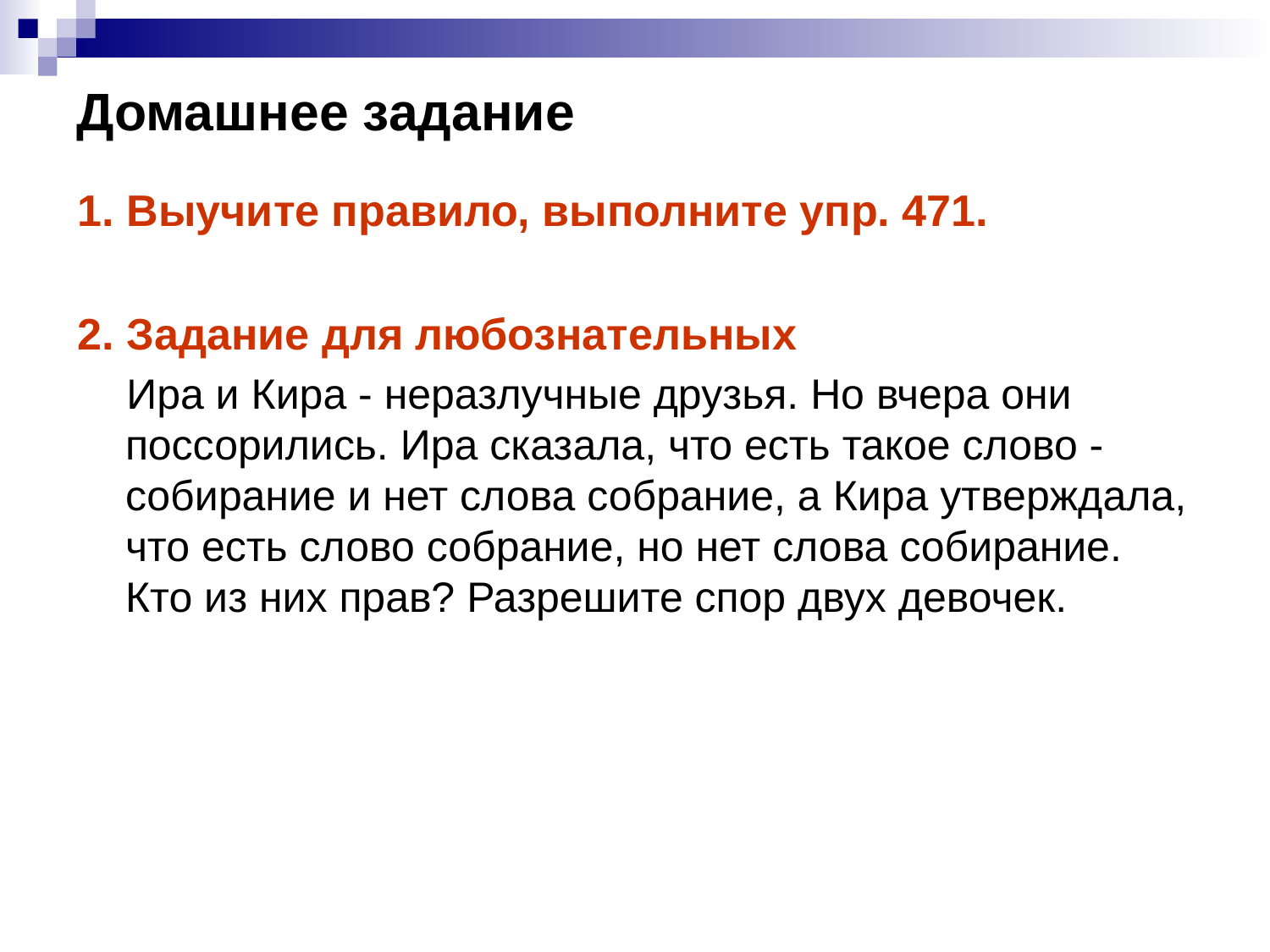

# Домашнее задание
1. Выучите правило, выполните упр. 471.

2. Задание для любознательных
     Ира и Кира - неразлучные друзья. Но вчера они поссорились. Ира сказала, что есть такое слово - собирание и нет слова собрание, а Кира утверждала, что есть слово собрание, но нет слова собирание. Кто из них прав? Разрешите спор двух девочек.